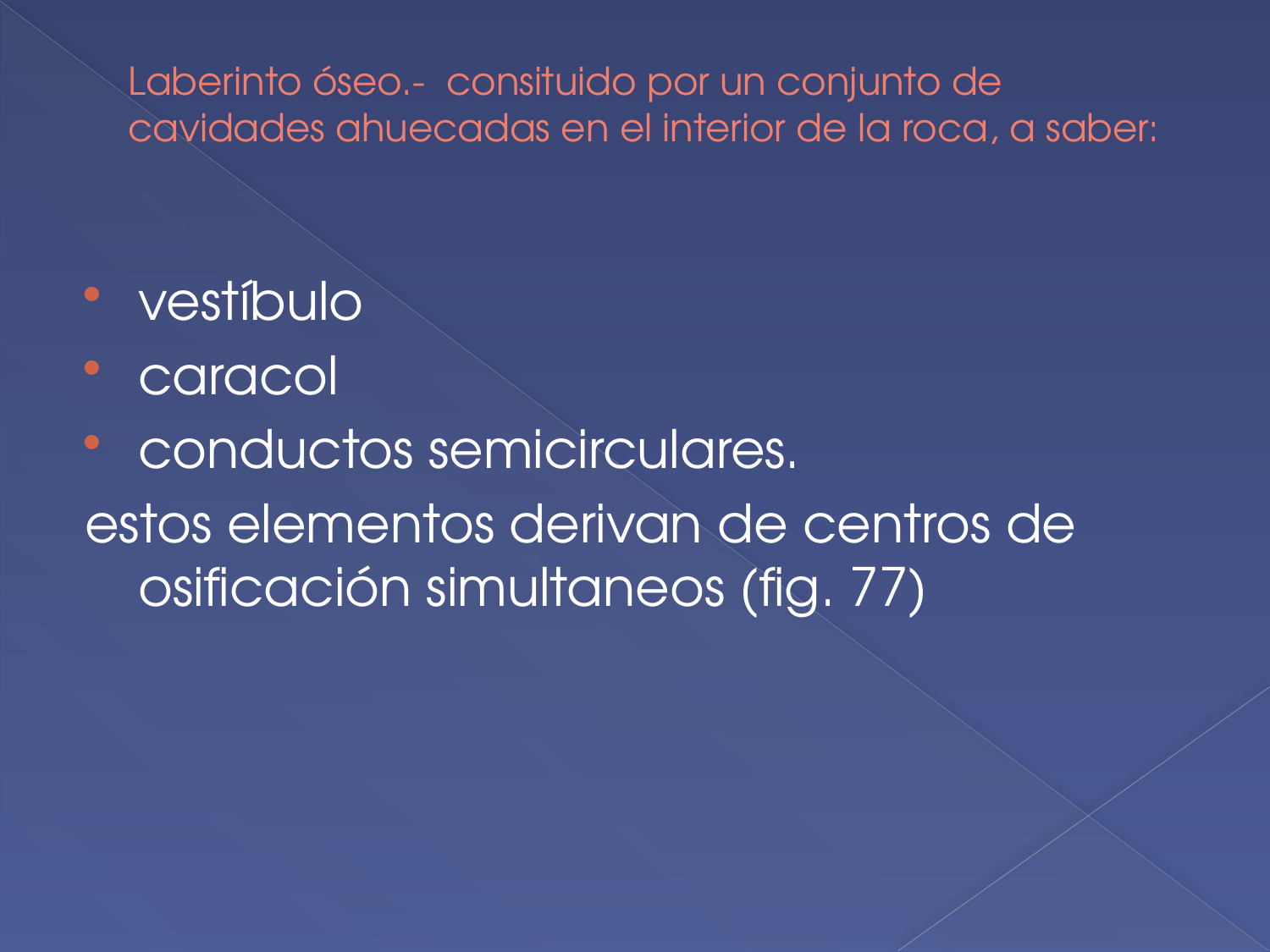

# Laberinto óseo.-  consituido por un conjunto de cavidades ahuecadas en el interior de la roca, a saber:
vestíbulo
caracol
conductos semicirculares.
estos elementos derivan de centros de osificación simultaneos (fig. 77)